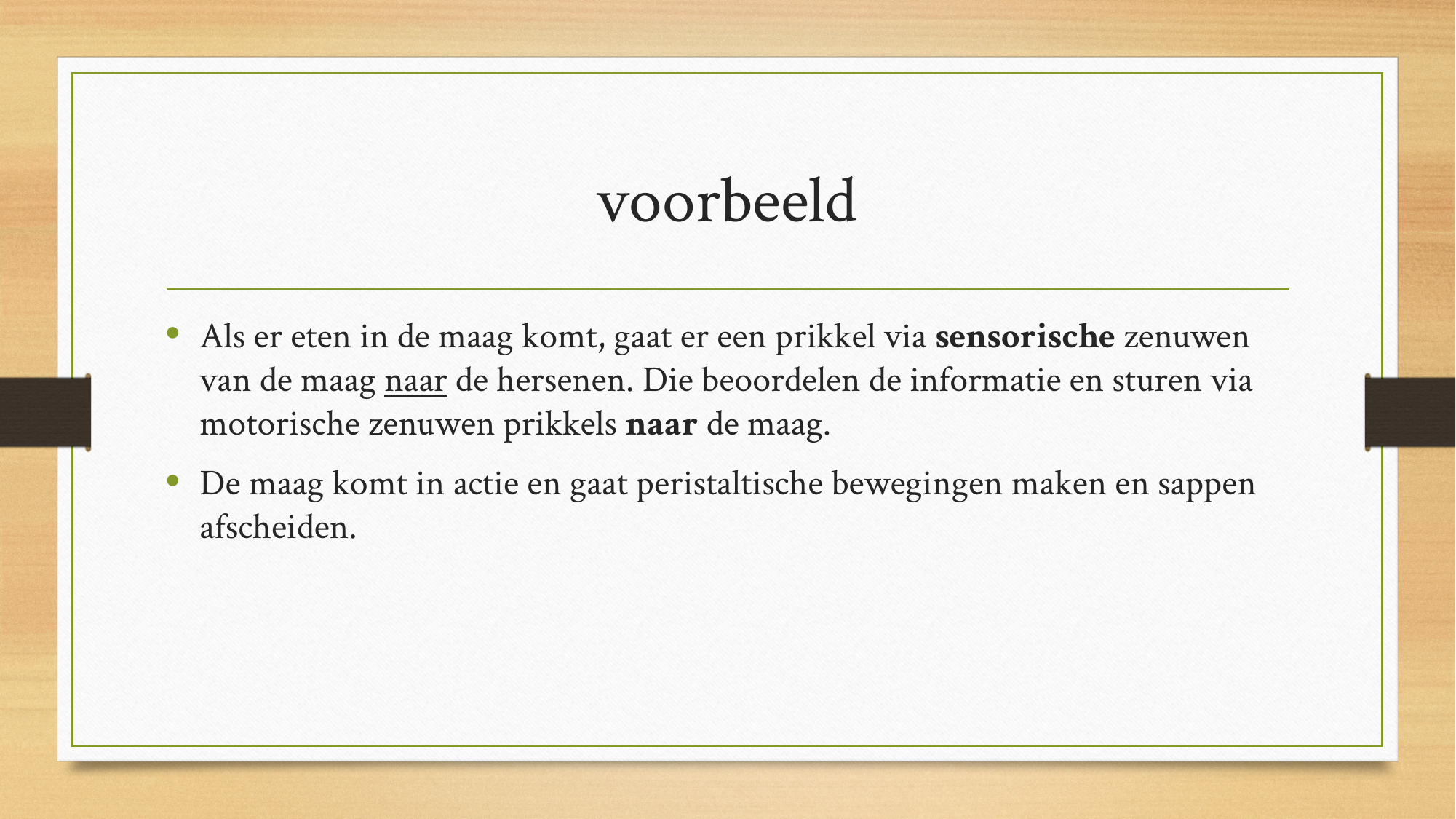

# voorbeeld
Als er eten in de maag komt, gaat er een prikkel via sensorische zenuwen van de maag naar de hersenen. Die beoordelen de informatie en sturen via motorische zenuwen prikkels naar de maag.
De maag komt in actie en gaat peristaltische bewegingen maken en sappen afscheiden.